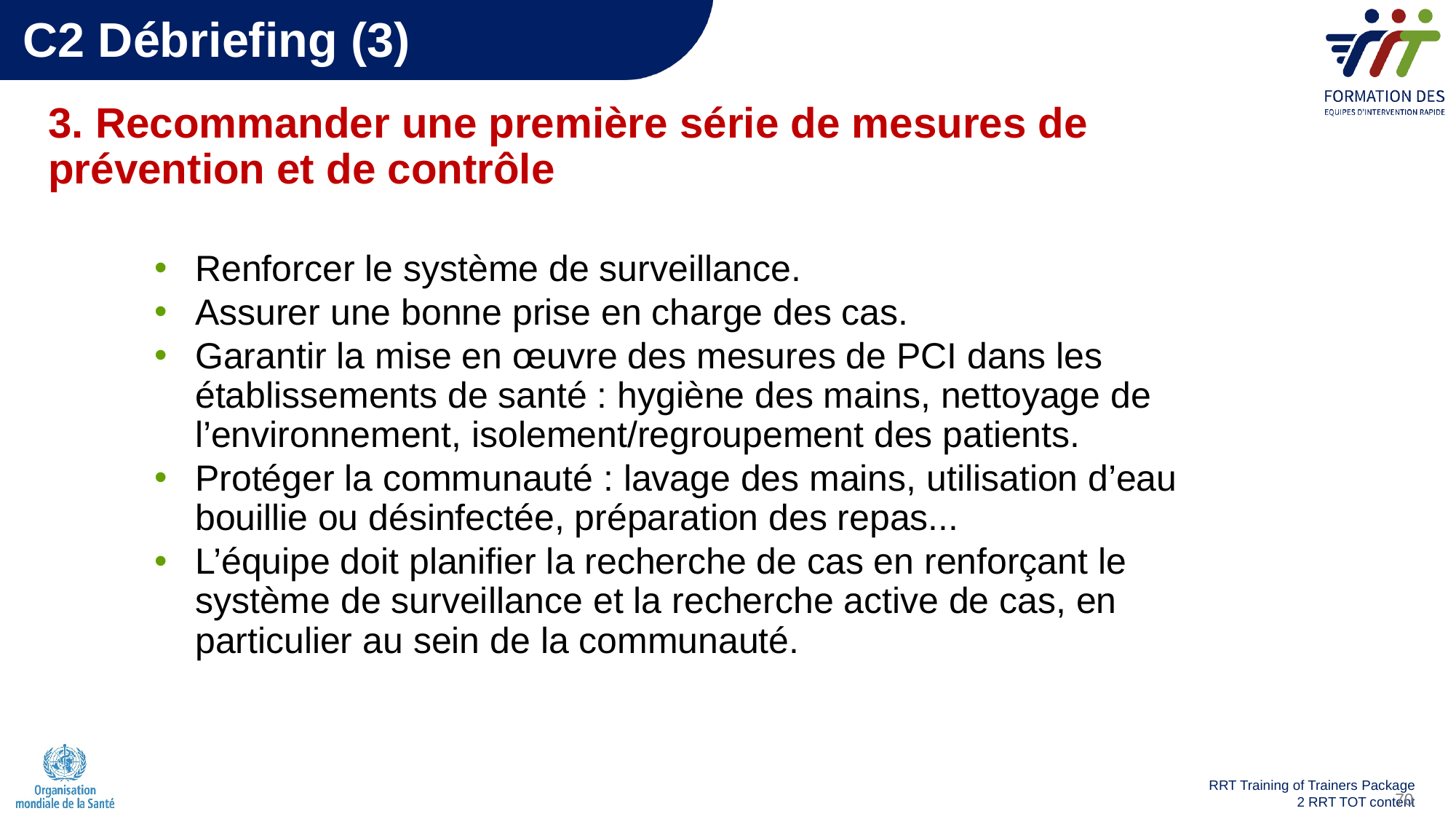

C2 Débriefing (3)
3. Recommander une première série de mesures de prévention et de contrôle
Renforcer le système de surveillance.
Assurer une bonne prise en charge des cas.
Garantir la mise en œuvre des mesures de PCI dans les établissements de santé : hygiène des mains, nettoyage de l’environnement, isolement/regroupement des patients.
Protéger la communauté : lavage des mains, utilisation d’eau bouillie ou désinfectée, préparation des repas...
L’équipe doit planifier la recherche de cas en renforçant le système de surveillance et la recherche active de cas, en particulier au sein de la communauté.